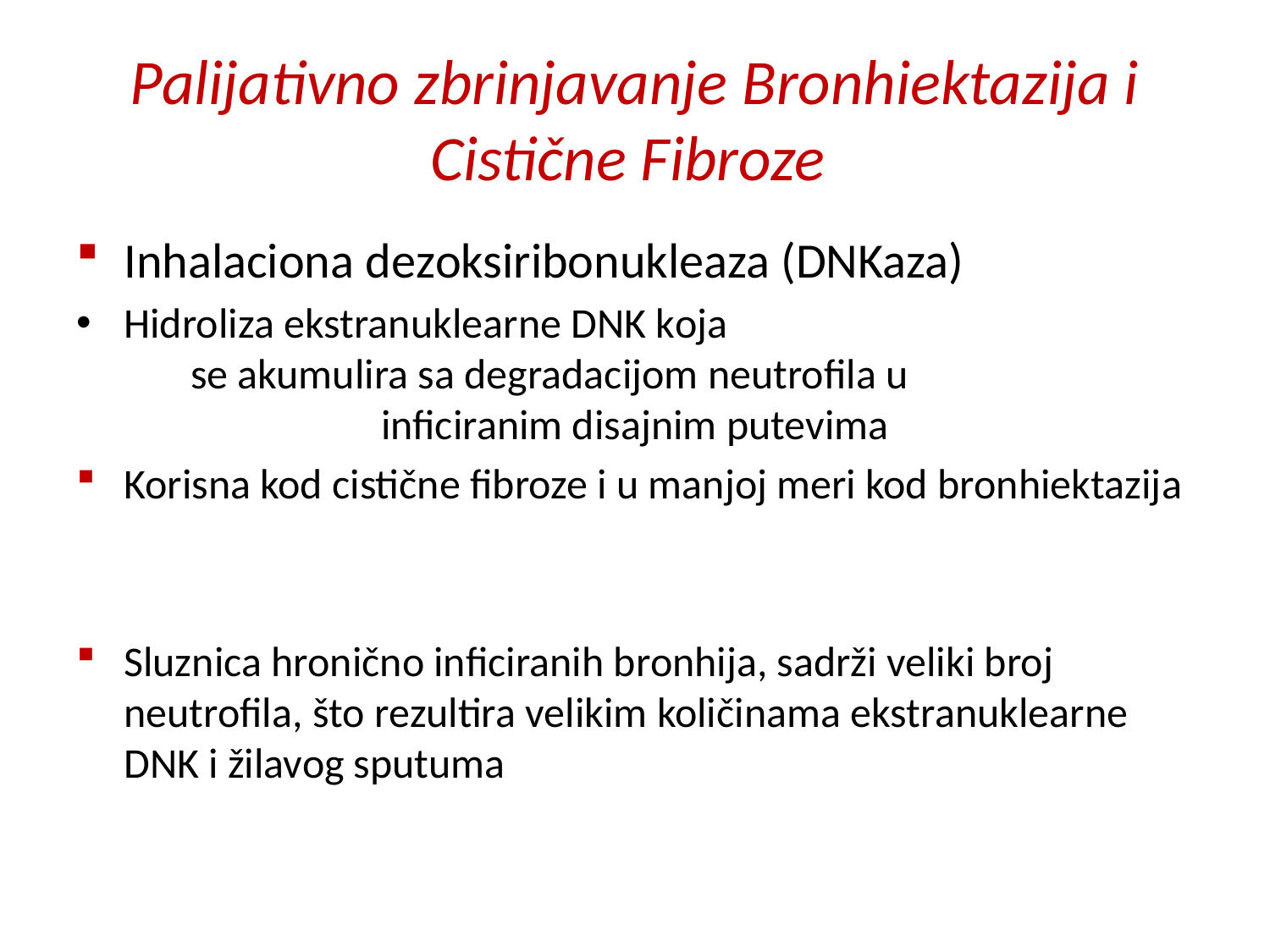

# Palijativno zbrinjavanje Bronhiektazija i Cistične Fibroze
Inhalaciona dezoksiribonukleaza (DNKaza)
Hidroliza ekstranuklearne DNK koja                                                        se akumulira sa degradacijom neutrofila u                                                         inficiranim disajnim putevima
Korisna kod cistične fibroze i u manjoj meri kod bronhiektazija

Sluznica hronično inficiranih bronhija, sadrži veliki broj neutrofila, što rezultira velikim količinama ekstranuklearne DNK i žilavog sputuma